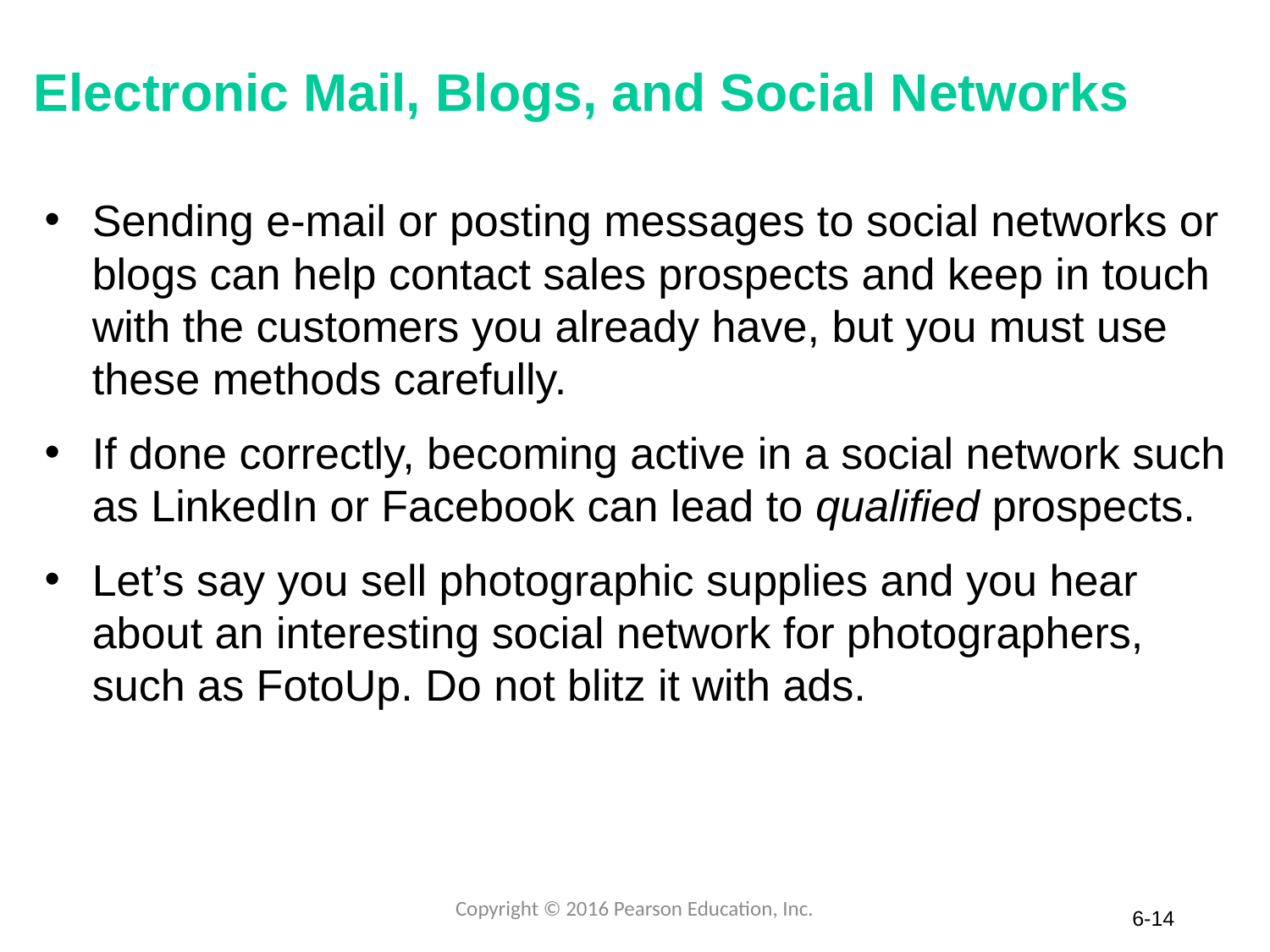

# Electronic Mail, Blogs, and Social Networks
Sending e-mail or posting messages to social networks or blogs can help contact sales prospects and keep in touch with the customers you already have, but you must use these methods carefully.

If done correctly, becoming active in a social network such as LinkedIn or Facebook can lead to qualified prospects.

Let’s say you sell photographic supplies and you hear about an interesting social network for photographers, such as FotoUp. Do not blitz it with ads.
Copyright © 2016 Pearson Education, Inc.